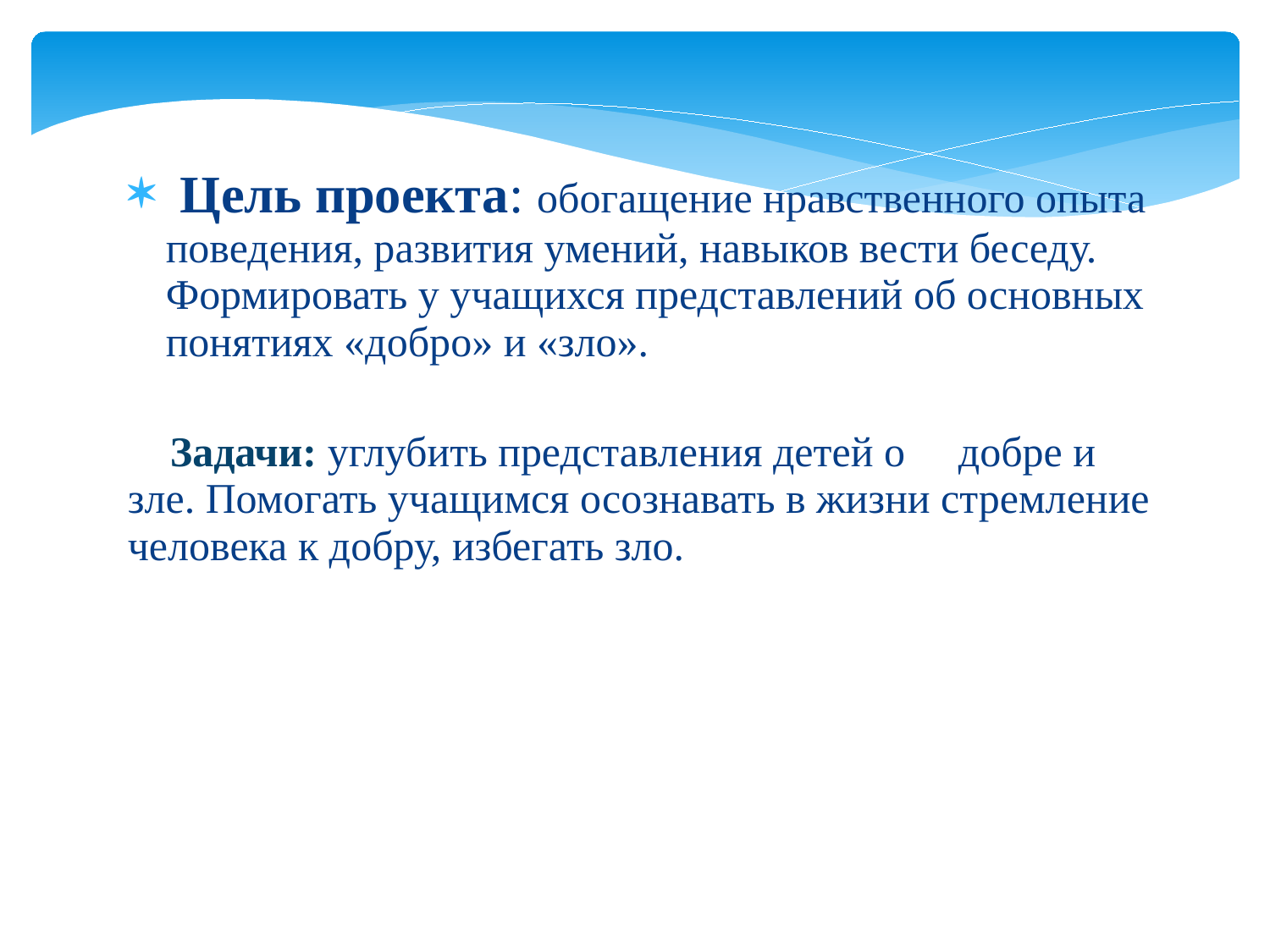

Цель проекта: обогащение нравственного опыта поведения, развития умений, навыков вести беседу. Формировать у учащихся представлений об основных понятиях «добро» и «зло».

    Задачи: углубить представления детей о     добре и   зле. Помогать учащимся осознавать в жизни стремление человека к добру, избегать зло.